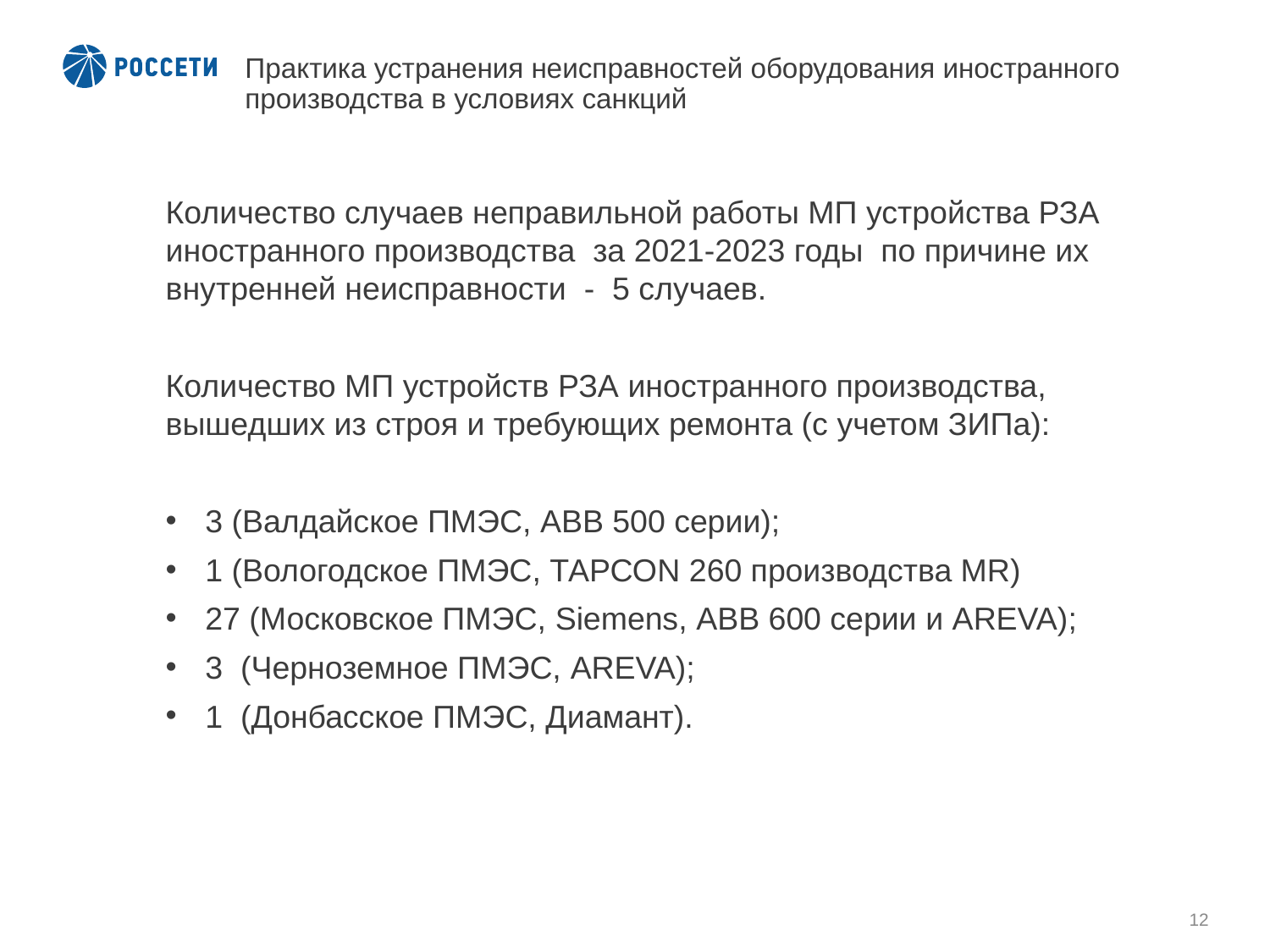

# Практика устранения неисправностей оборудования иностранного производства в условиях санкций
Количество случаев неправильной работы МП устройства РЗА  иностранного производства  за 2021-2023 годы  по причине их внутренней неисправности  -  5 случаев.

Количество МП устройств РЗА иностранного производства, вышедших из строя и требующих ремонта (с учетом ЗИПа):

3 (Валдайское ПМЭС, АВВ 500 серии);
1 (Вологодское ПМЭС, ТАРСОN 260 производства MR)
27 (Московское ПМЭС, Siemens, АВВ 600 серии и АREVA);
3  (Черноземное ПМЭС, AREVA);
1  (Донбасское ПМЭС, Диамант).